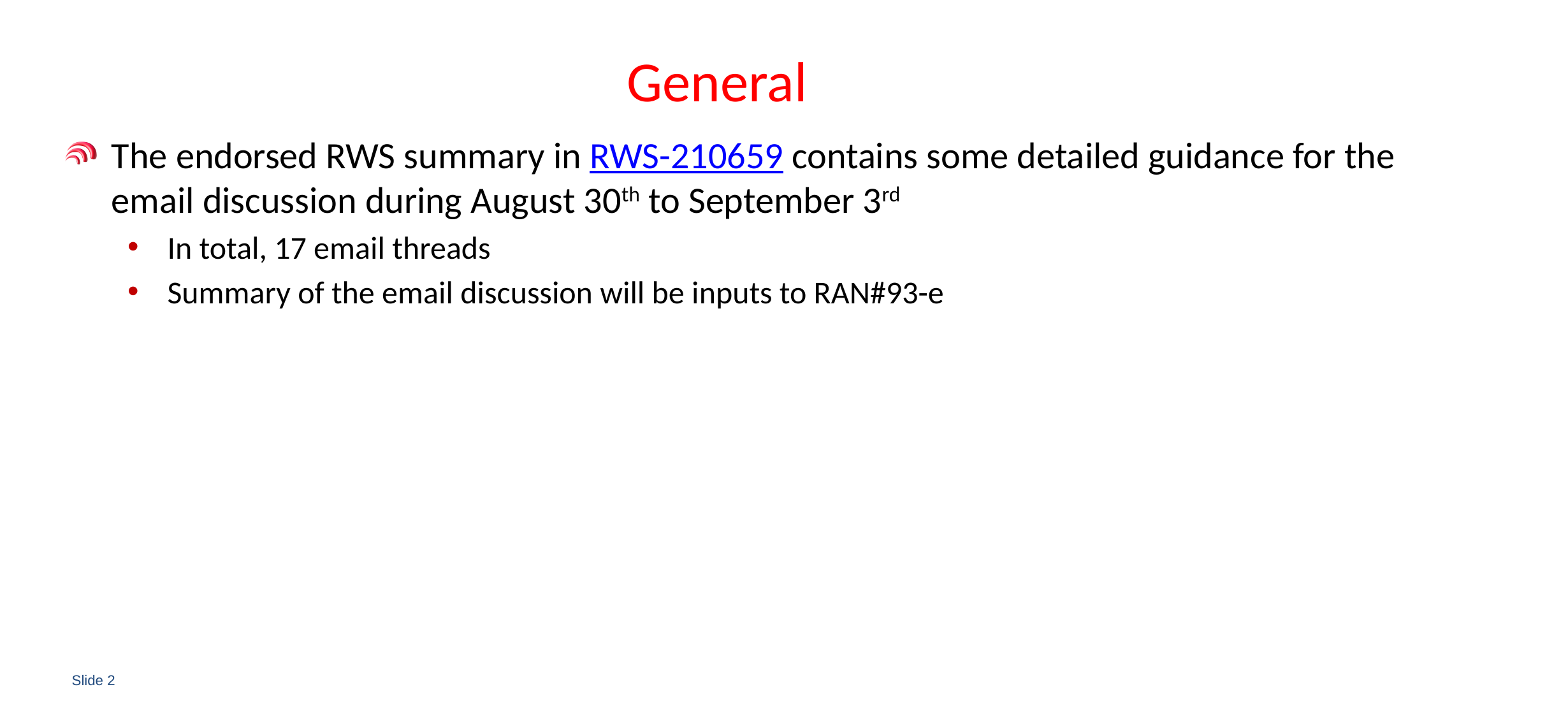

# General
The endorsed RWS summary in RWS-210659 contains some detailed guidance for the email discussion during August 30th to September 3rd
In total, 17 email threads
Summary of the email discussion will be inputs to RAN#93-e